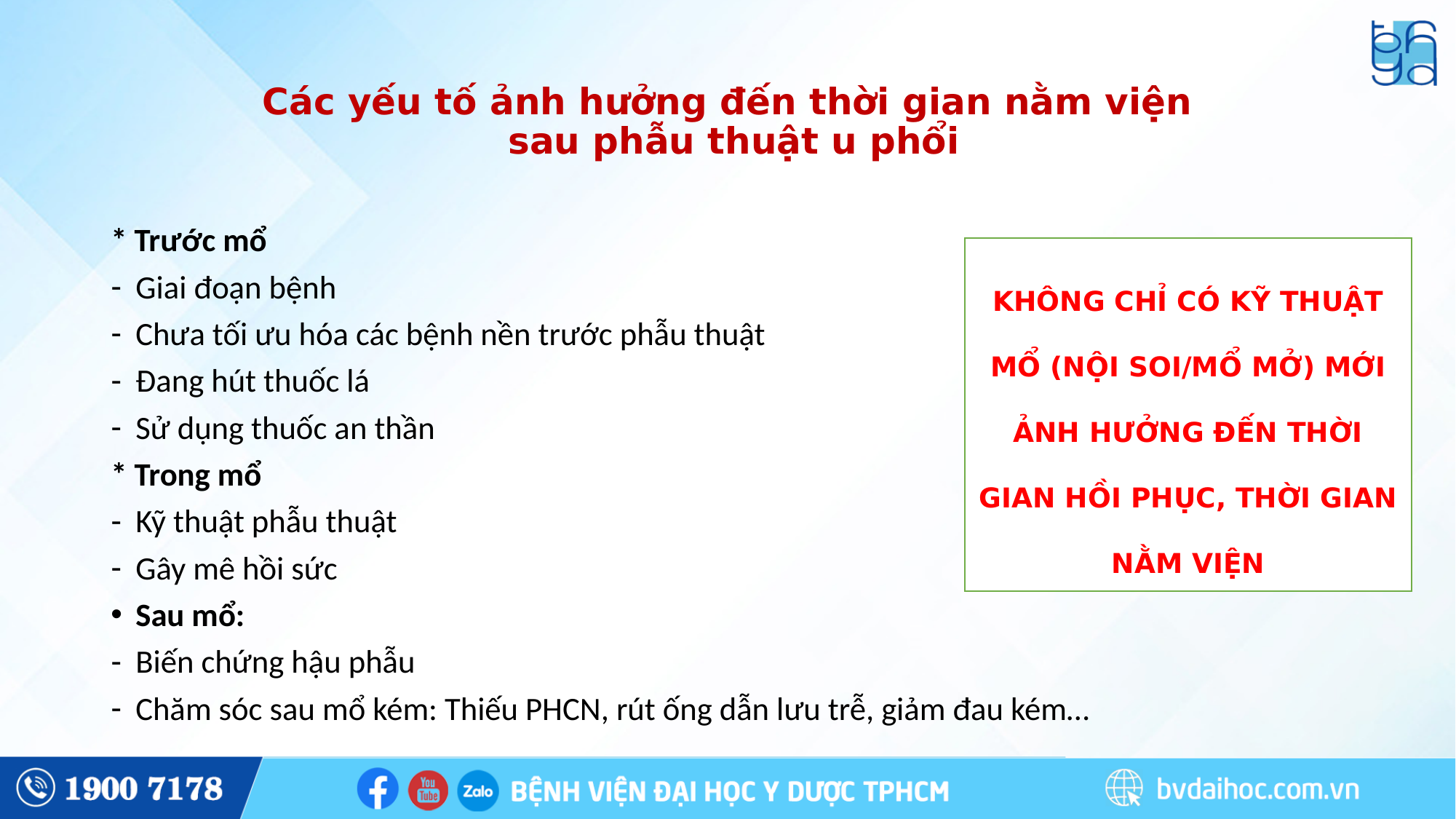

# Các yếu tố ảnh hưởng đến thời gian nằm viện sau phẫu thuật u phổi
* Trước mổ
Giai đoạn bệnh
Chưa tối ưu hóa các bệnh nền trước phẫu thuật
Đang hút thuốc lá
Sử dụng thuốc an thần
* Trong mổ
Kỹ thuật phẫu thuật
Gây mê hồi sức
Sau mổ:
Biến chứng hậu phẫu
Chăm sóc sau mổ kém: Thiếu PHCN, rút ống dẫn lưu trễ, giảm đau kém…

KHÔNG CHỈ CÓ KỸ THUẬT MỔ (NỘI SOI/MỔ MỞ) MỚI ẢNH HƯỞNG ĐẾN THỜI GIAN HỒI PHỤC, THỜI GIAN NẰM VIỆN